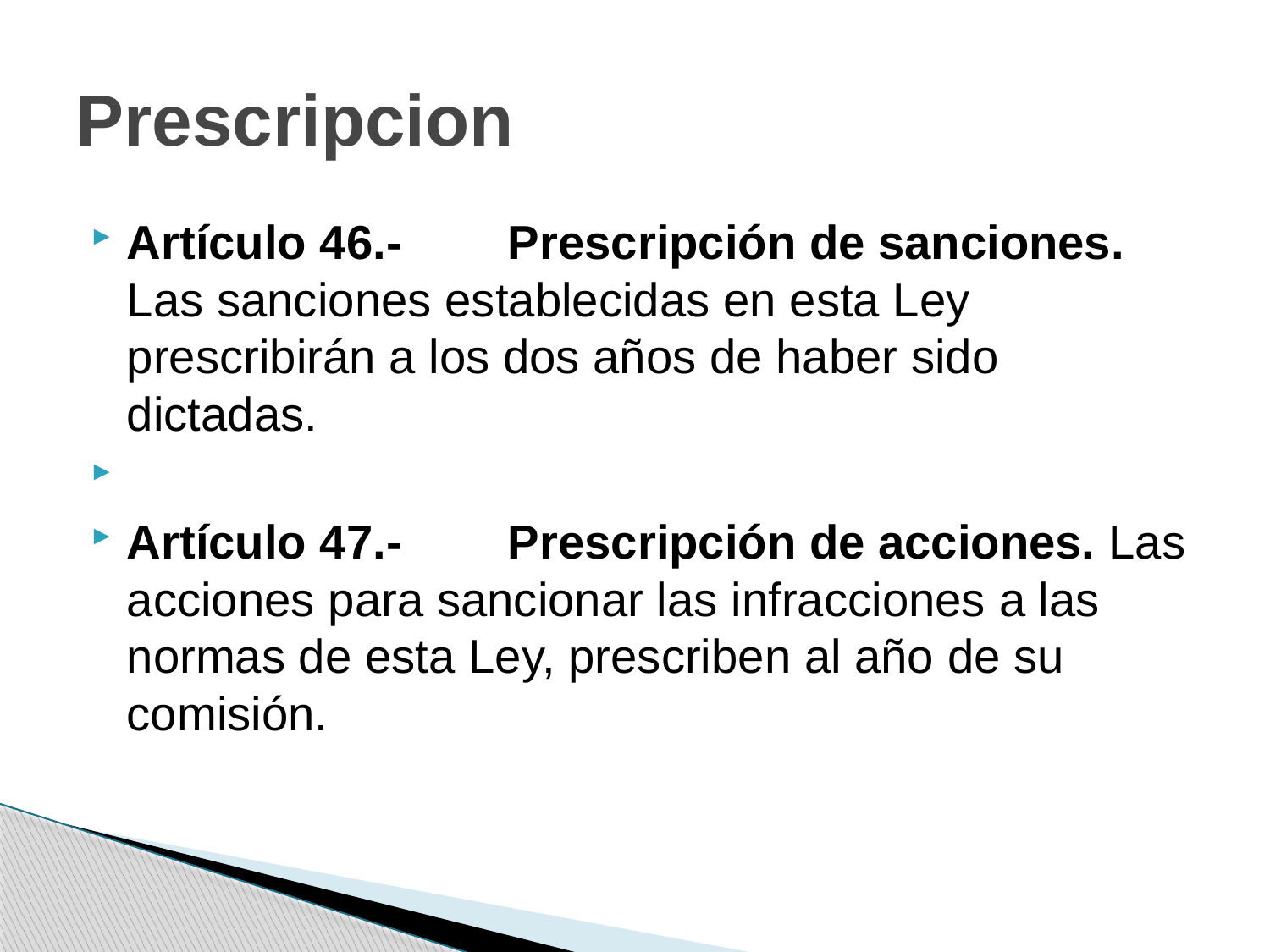

# Prescripcion
Artículo 46.-	Prescripción de sanciones. Las sanciones establecidas en esta Ley prescribirán a los dos años de haber sido dictadas.

Artículo 47.-	Prescripción de acciones. Las acciones para sancionar las infracciones a las normas de esta Ley, prescriben al año de su comisión.